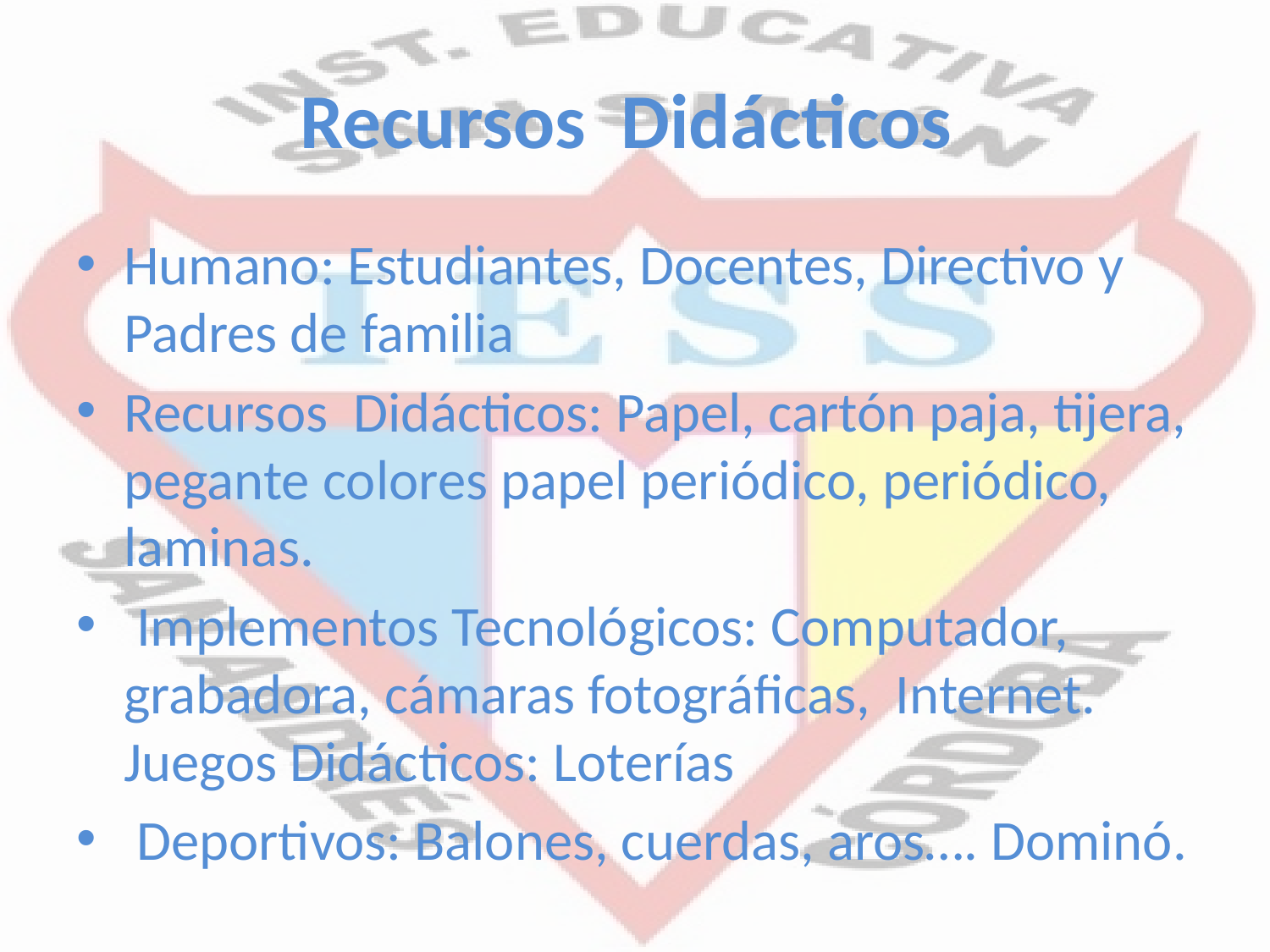

# Recursos  Didácticos
Humano: Estudiantes, Docentes, Directivo y Padres de familia
Recursos  Didácticos: Papel, cartón paja, tijera, pegante colores papel periódico, periódico, laminas.
 Implementos Tecnológicos: Computador, grabadora, cámaras fotográficas,  Internet. Juegos Didácticos: Loterías
 Deportivos: Balones, cuerdas, aros…. Dominó.